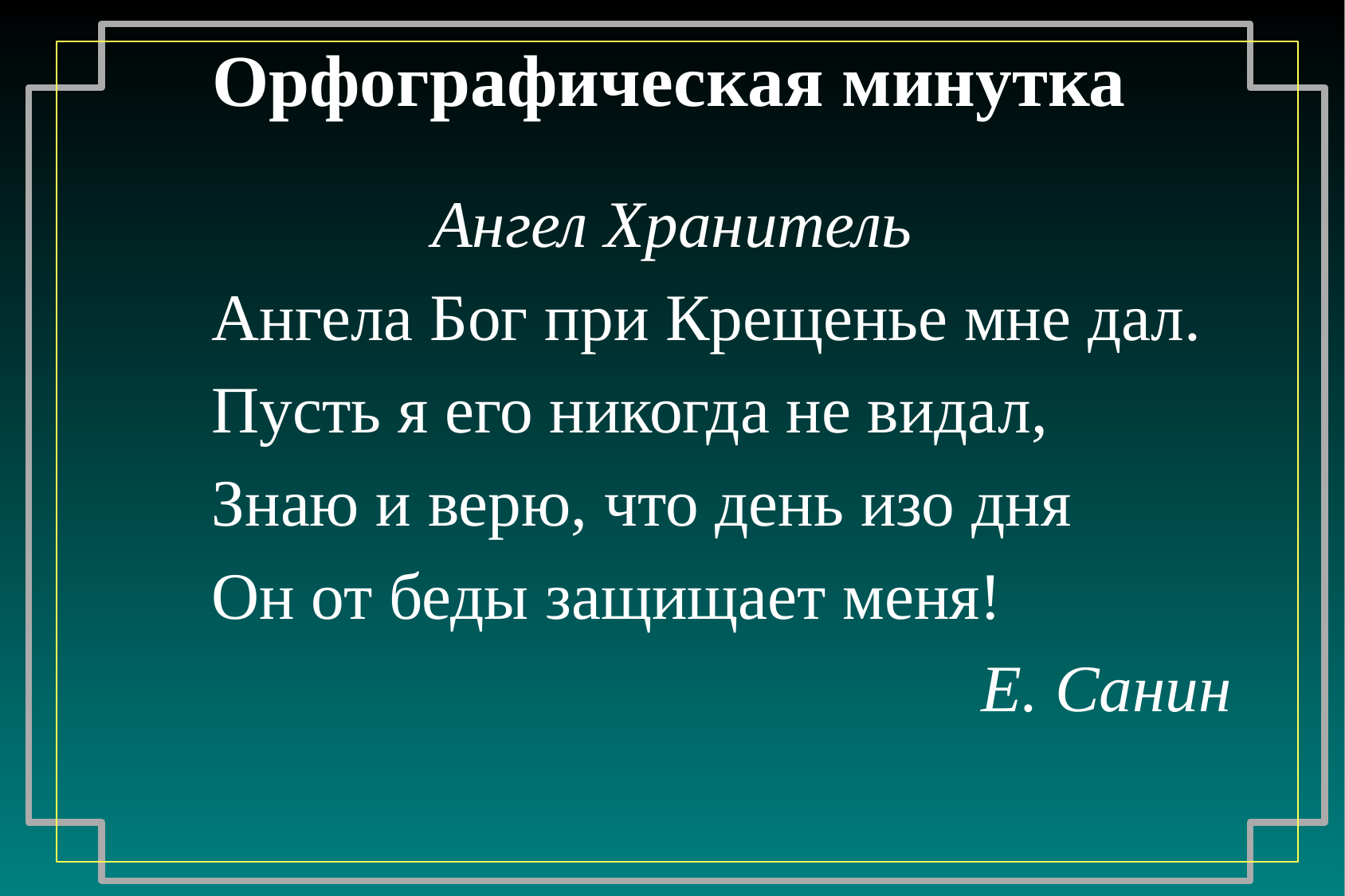

# Орфографическая минутка
Ангел Хранитель
      Ангела Бог при Крещенье мне дал.
      Пусть я его никогда не видал,
      Знаю и верю, что день изо дня
      Он от беды защищает меня!
Е. Санин